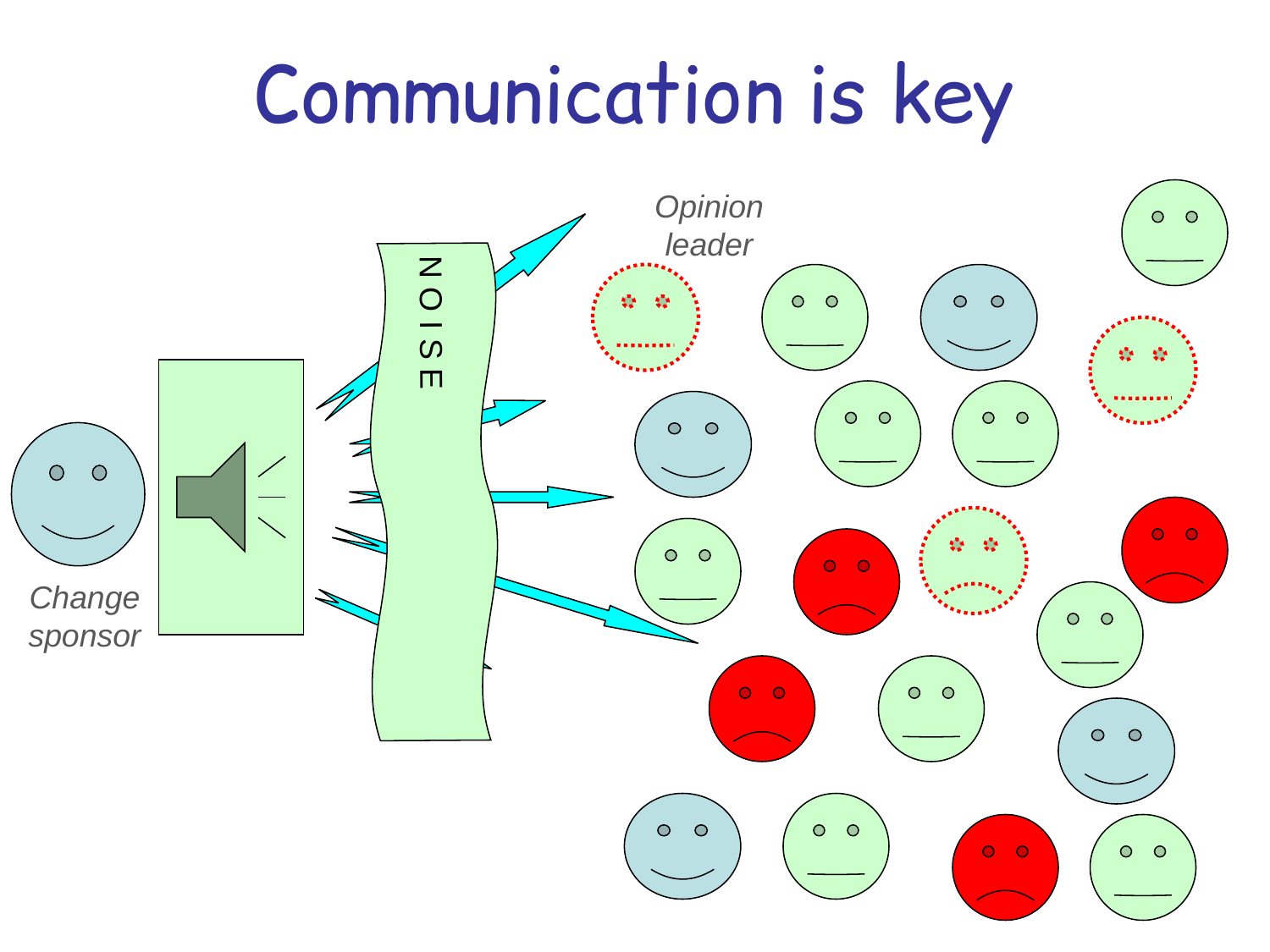

# Communication is key
Opinion leader

N O I S E

Change sponsor